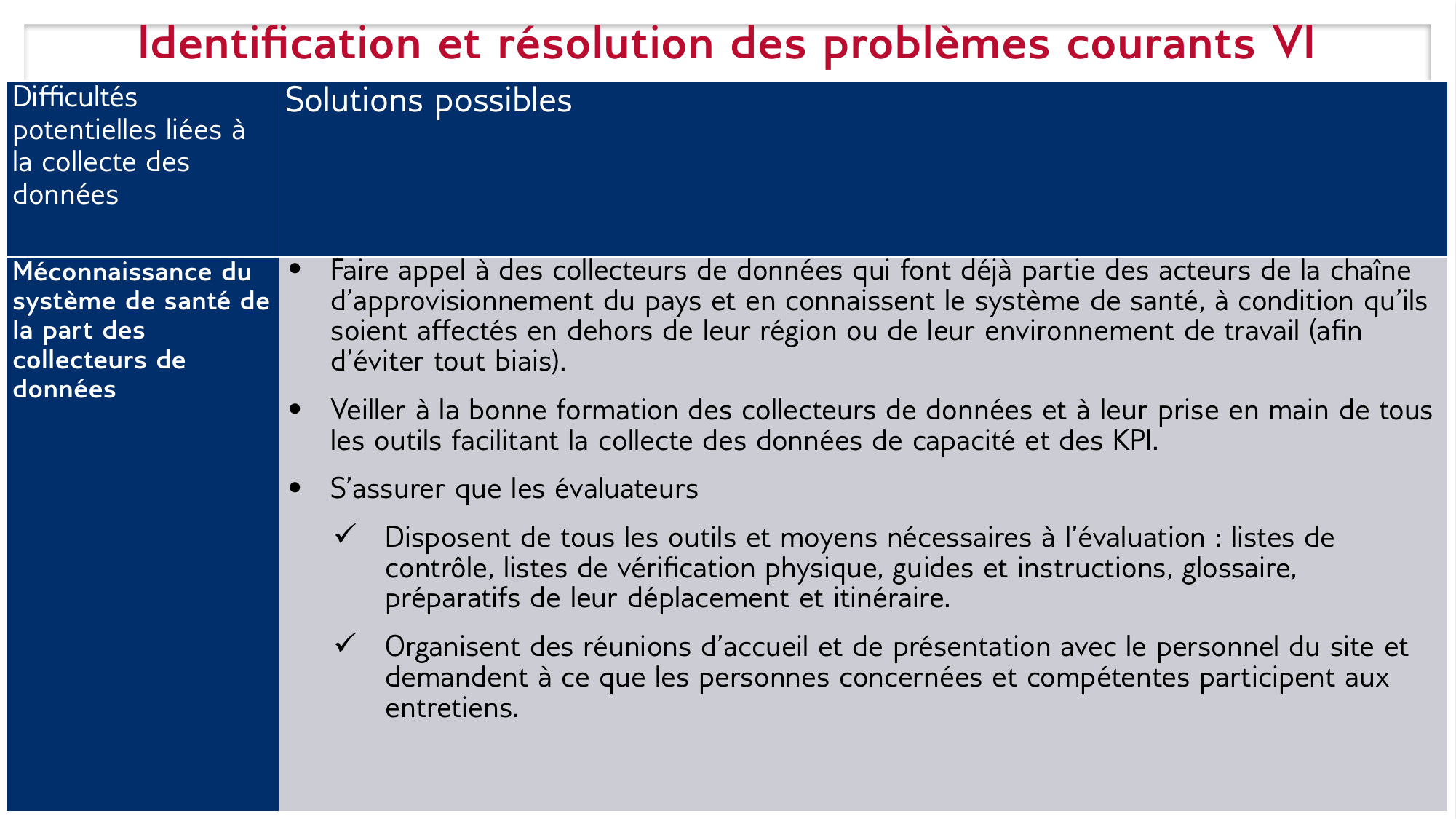

# Identification et résolution des problèmes courants VI
| Difficultés potentielles liées à la collecte des données | Solutions possibles |
| --- | --- |
| Méconnaissance du système de santé de la part des collecteurs de données | Faire appel à des collecteurs de données qui font déjà partie des acteurs de la chaîne d’approvisionnement du pays et en connaissent le système de santé, à condition qu’ils soient affectés en dehors de leur région ou de leur environnement de travail (afin d’éviter tout biais). Veiller à la bonne formation des collecteurs de données et à leur prise en main de tous les outils facilitant la collecte des données de capacité et des KPI. S’assurer que les évaluateurs Disposent de tous les outils et moyens nécessaires à l’évaluation : listes de contrôle, listes de vérification physique, guides et instructions, glossaire, préparatifs de leur déplacement et itinéraire. Organisent des réunions d’accueil et de présentation avec le personnel du site et demandent à ce que les personnes concernées et compétentes participent aux entretiens. |